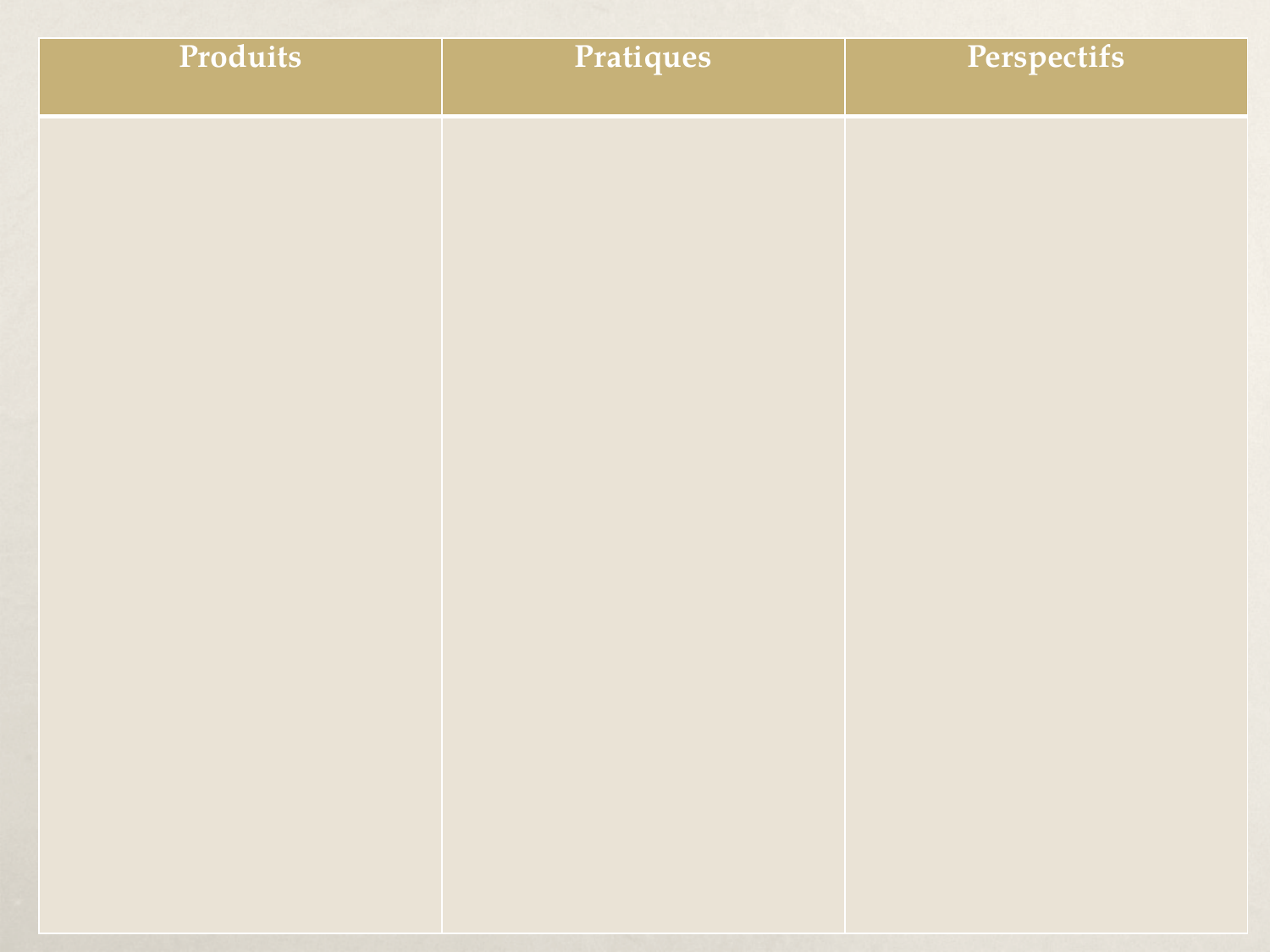

| Produits | Pratiques | Perspectifs |
| --- | --- | --- |
|  |  |  |